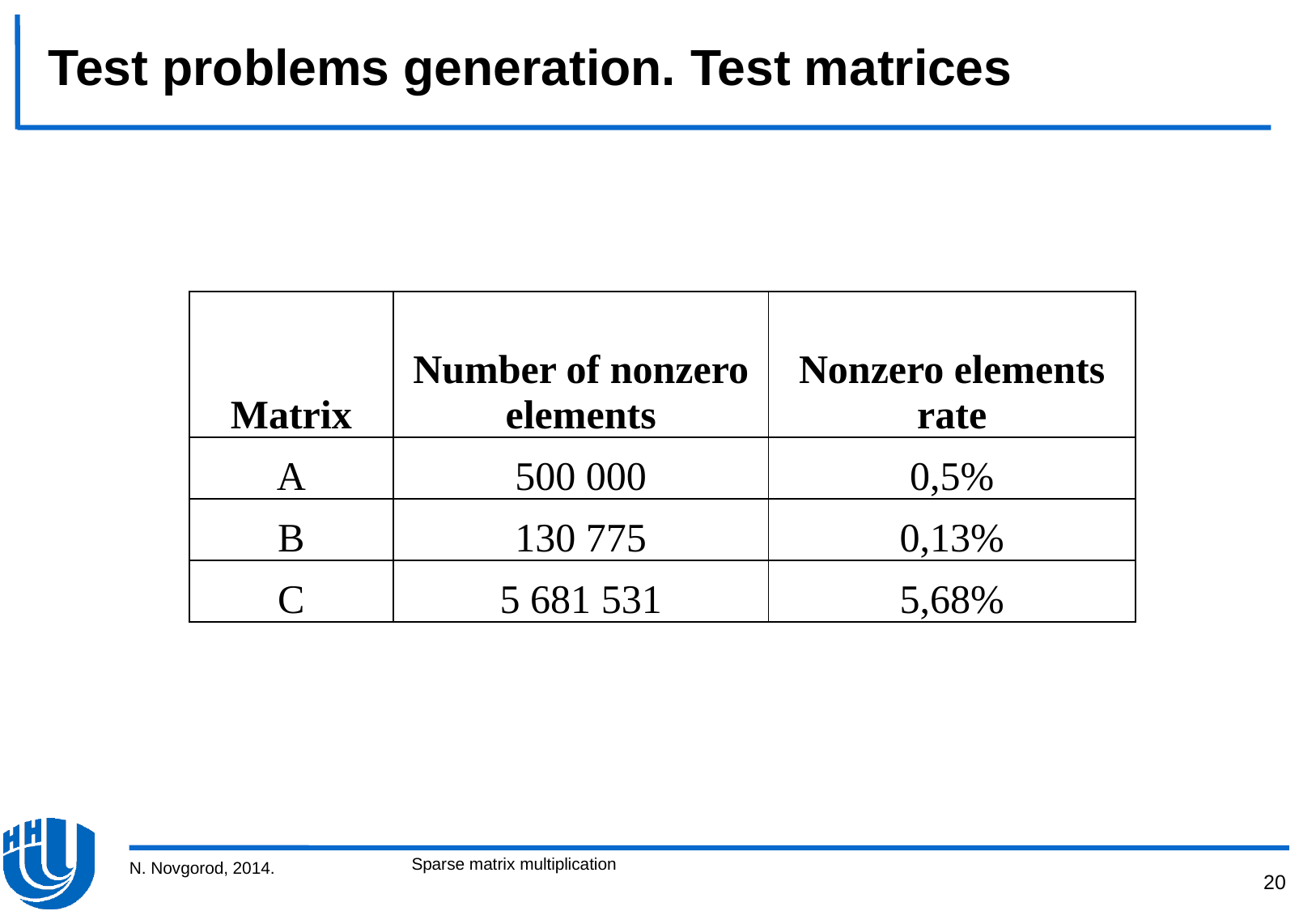

# Test problems generation. Test matrices
| Matrix | Number of nonzero elements | Nonzero elements rate |
| --- | --- | --- |
| А | 500 000 | 0,5% |
| В | 130 775 | 0,13% |
| С | 5 681 531 | 5,68% |
Sparse matrix multiplication
N. Novgorod, 2014.
20